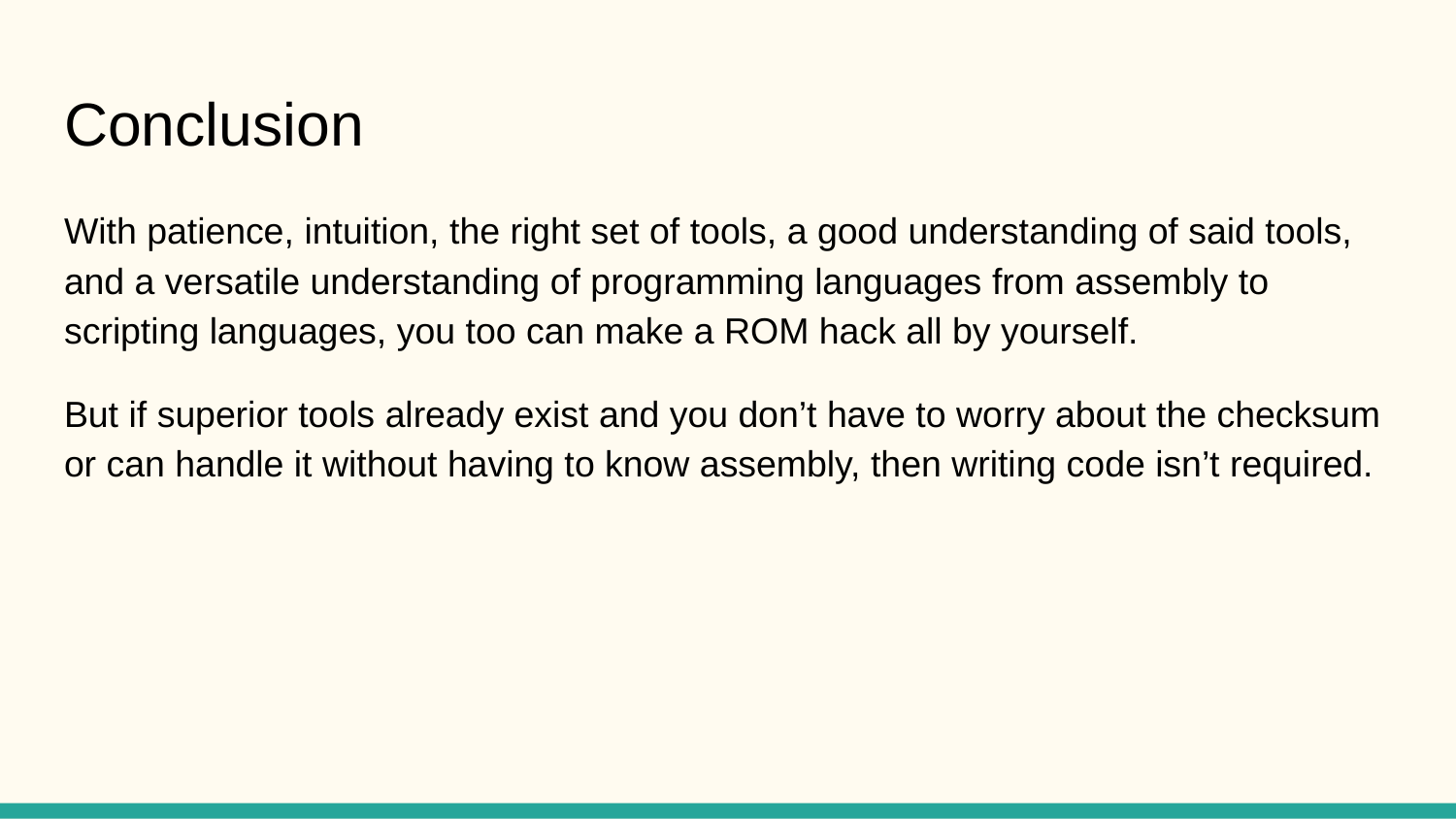

# Conclusion
With patience, intuition, the right set of tools, a good understanding of said tools, and a versatile understanding of programming languages from assembly to scripting languages, you too can make a ROM hack all by yourself.
But if superior tools already exist and you don’t have to worry about the checksum or can handle it without having to know assembly, then writing code isn’t required.